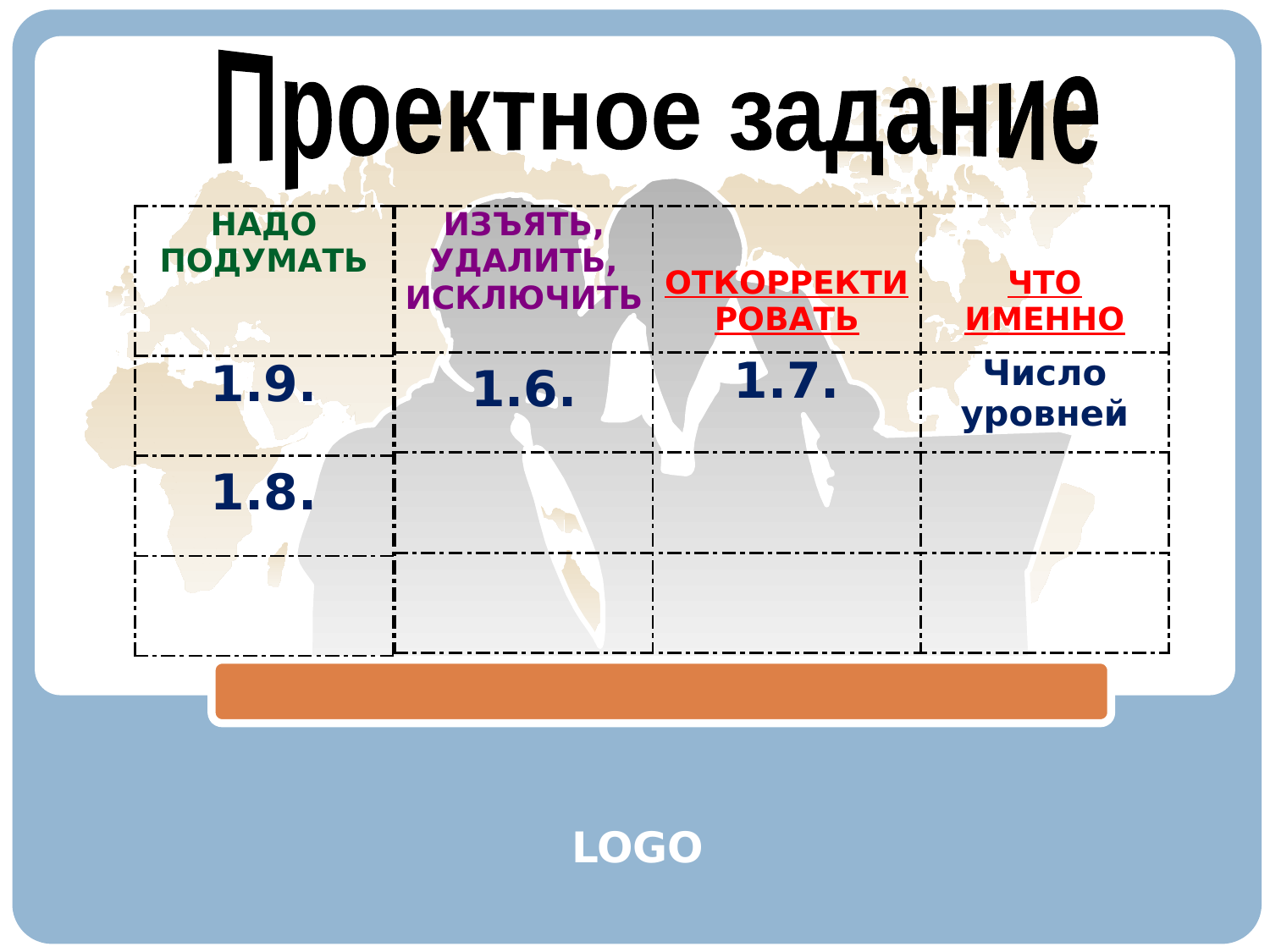

Проектное задание
| ИЗЪЯТЬ, УДАЛИТЬ, ИСКЛЮЧИТЬ | ОТКОРРЕКТИ РОВАТЬ | ЧТО ИМЕННО |
| --- | --- | --- |
| 1.6. | 1.7. | Число уровней |
|  |  |  |
|  |  |  |
| НАДО ПОДУМАТЬ |
| --- |
| 1.9. |
| 1.8. |
|  |